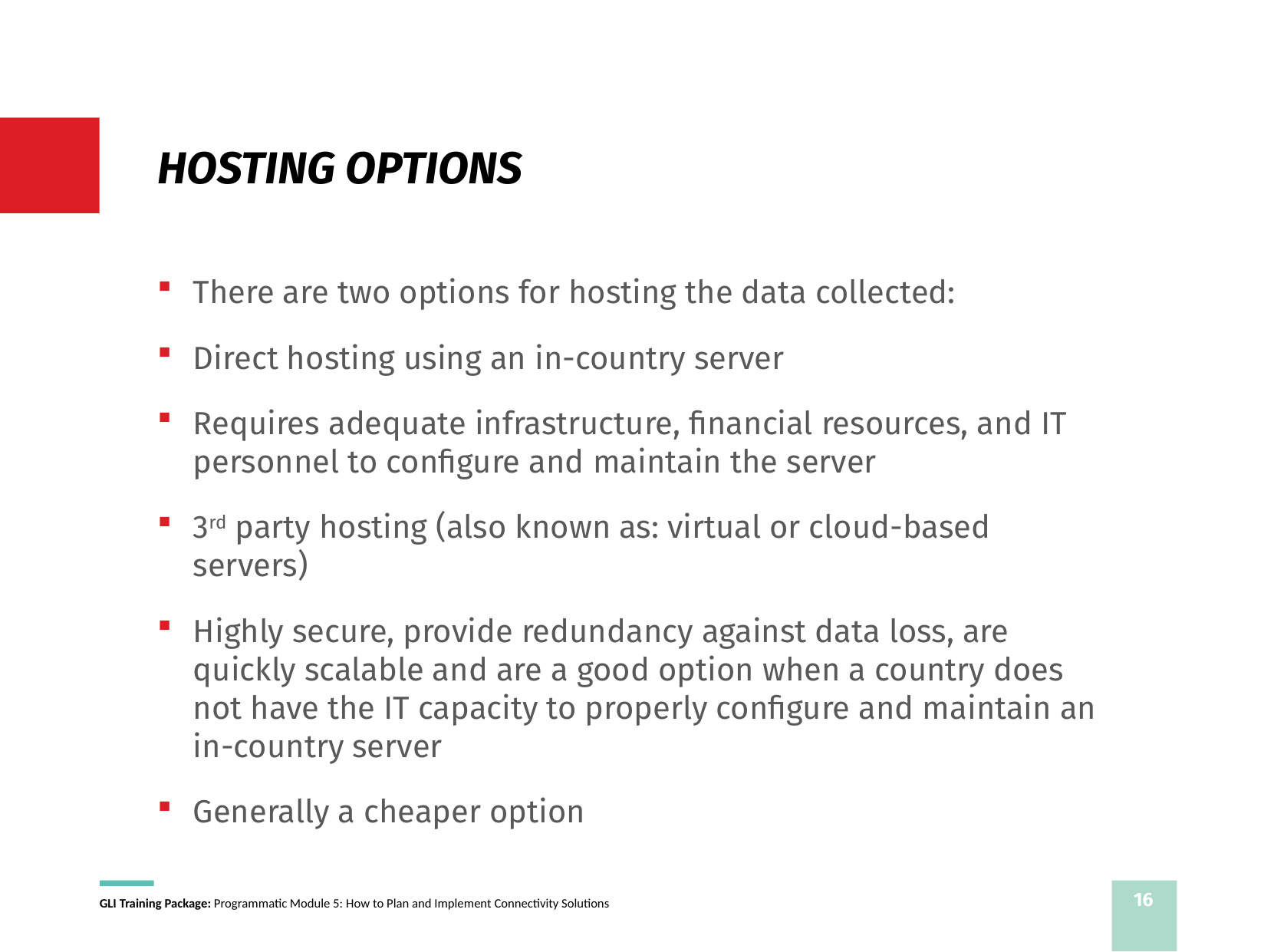

# HOSTING OPTIONS
There are two options for hosting the data collected:
Direct hosting using an in-country server
Requires adequate infrastructure, financial resources, and IT personnel to configure and maintain the server
3rd party hosting (also known as: virtual or cloud-based servers)
Highly secure, provide redundancy against data loss, are quickly scalable and are a good option when a country does not have the IT capacity to properly configure and maintain an in-country server
Generally a cheaper option